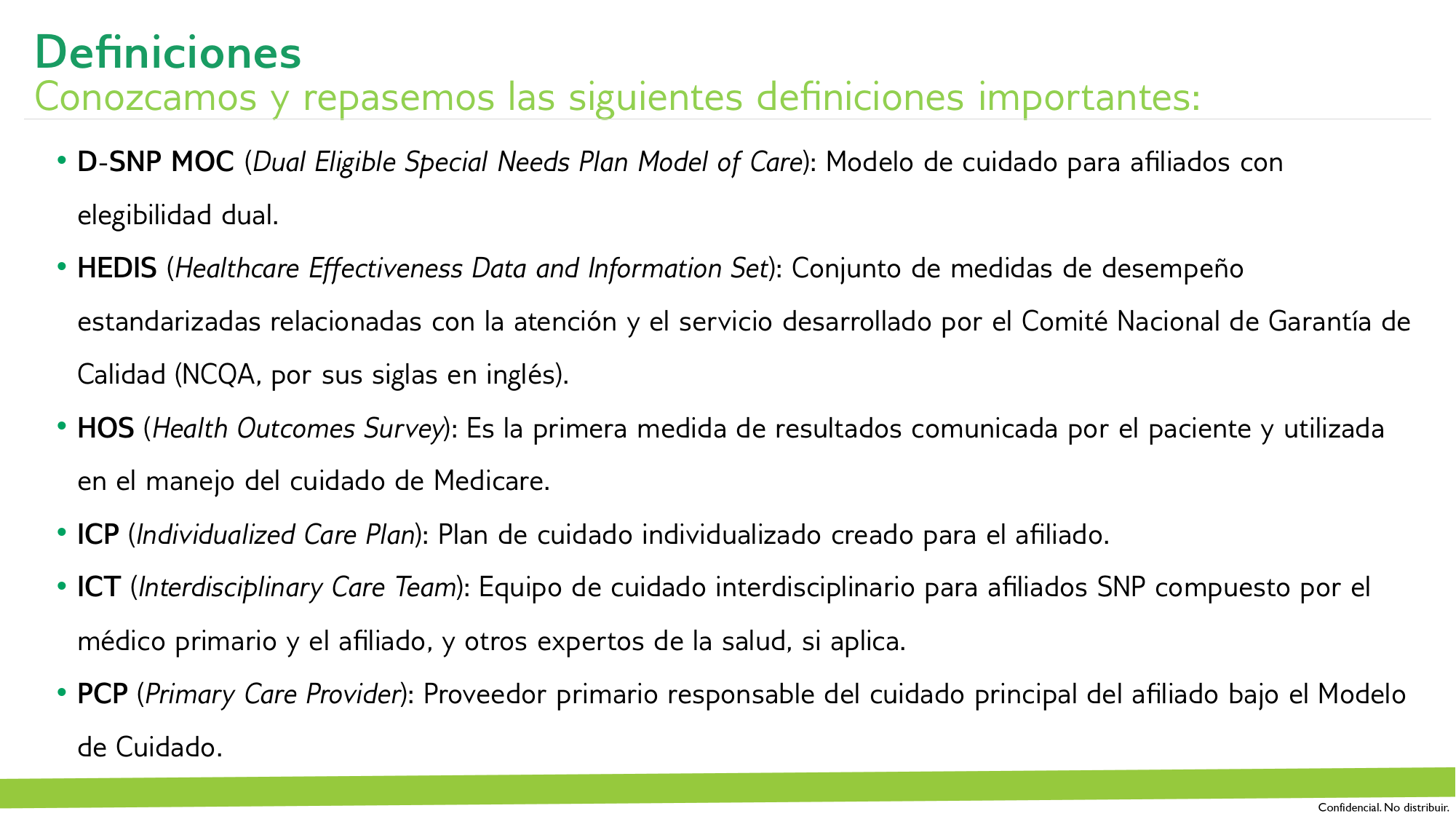

Definiciones (continuar)
Definiciones
Conozcamos y repasemos las siguientes definiciones importantes:
D-SNP MOC (Dual Eligible Special Needs Plan Model of Care): Modelo de cuidado para afiliados con elegibilidad dual.
HEDIS (Healthcare Effectiveness Data and Information Set): Conjunto de medidas de desempeño estandarizadas relacionadas con la atención y el servicio desarrollado por el Comité Nacional de Garantía de Calidad (NCQA, por sus siglas en inglés).
HOS (Health Outcomes Survey): Es la primera medida de resultados comunicada por el paciente y utilizada en el manejo del cuidado de Medicare.
ICP (Individualized Care Plan): Plan de cuidado individualizado creado para el afiliado.
ICT (Interdisciplinary Care Team): Equipo de cuidado interdisciplinario para afiliados SNP compuesto por el médico primario y el afiliado, y otros expertos de la salud, si aplica.
PCP (Primary Care Provider): Proveedor primario responsable del cuidado principal del afiliado bajo el Modelo de Cuidado.